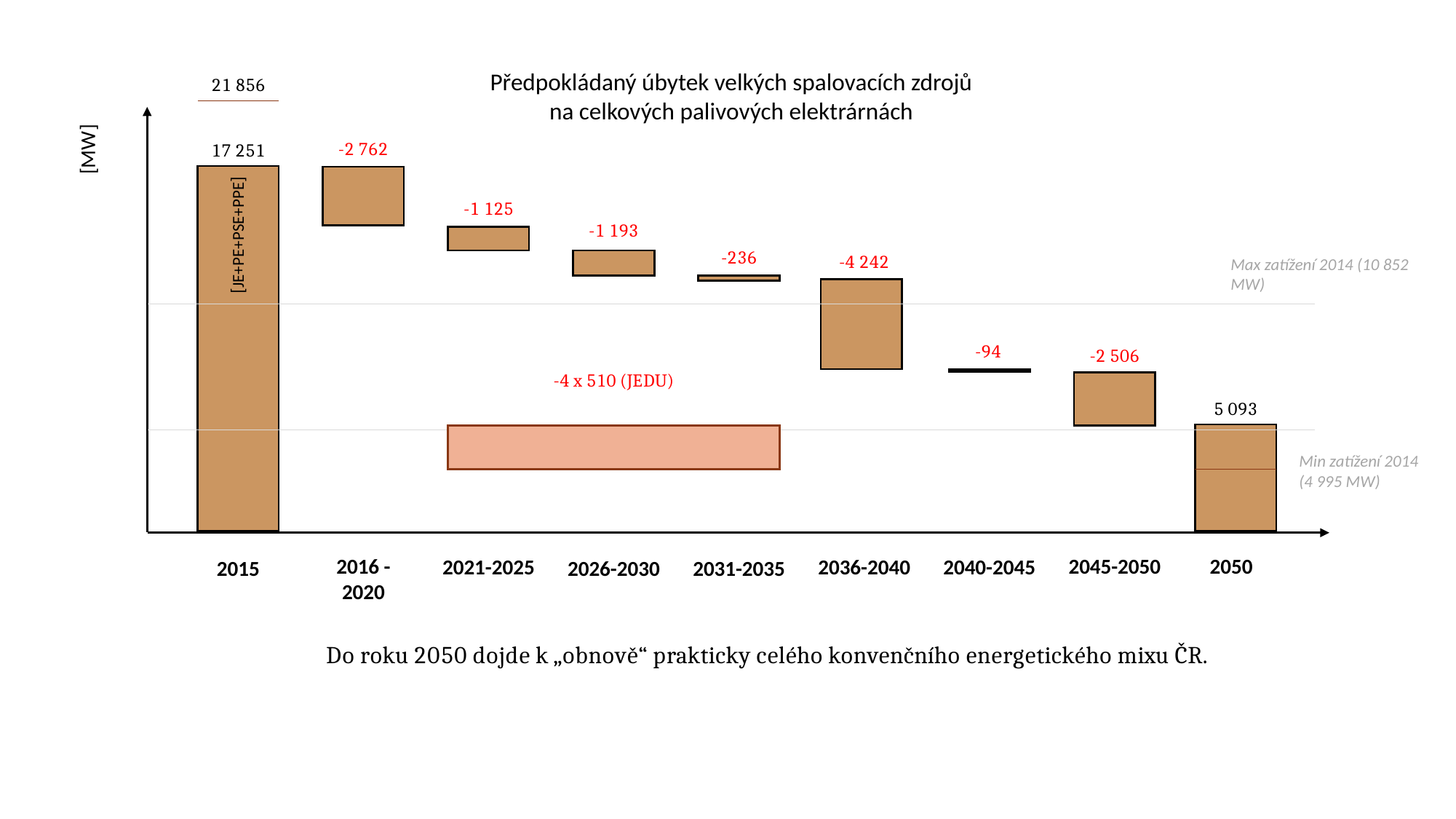

Předpokládaný úbytek velkých spalovacích zdrojů
na celkových palivových elektrárnách
21 856
2016 -2020
2045-2050
2050
2040-2045
2021-2025
2036-2040
2015
2026-2030
2031-2035
-2 762
17 251

-1 125

-1 193

-236

-4 242

-94
-2 506

5 093

[MW]
Max zatížení 2014 (10 852 MW)
-4 x 510 (JEDU)

Min zatížení 2014 (4 995 MW)
[JE+PE+PSE+PPE]
[JE+PE+PSE+PPE]
Do roku 2050 dojde k „obnově“ prakticky celého konvenčního energetického mixu ČR.